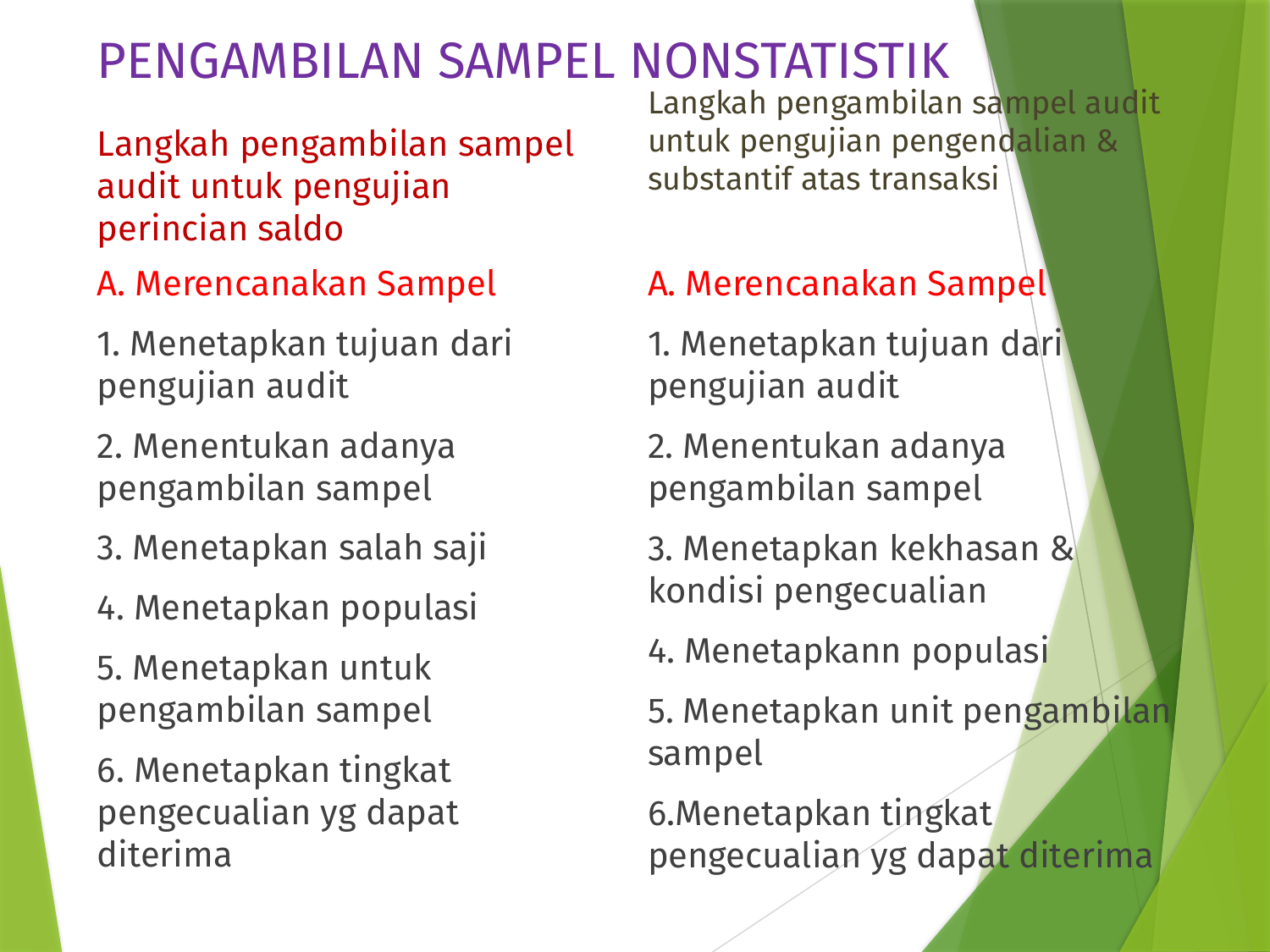

# PENGAMBILAN SAMPEL NONSTATISTIK
Langkah pengambilan sampel audit untuk pengujian perincian saldo

Langkah pengambilan sampel audit untuk pengujian pengendalian & substantif atas transaksi

A. Merencanakan Sampel
1. Menetapkan tujuan dari pengujian audit
2. Menentukan adanya pengambilan sampel
3. Menetapkan salah saji
4. Menetapkan populasi
5. Menetapkan untuk pengambilan sampel
6. Menetapkan tingkat pengecualian yg dapat diterima
A. Merencanakan Sampel
1. Menetapkan tujuan dari pengujian audit
2. Menentukan adanya pengambilan sampel
3. Menetapkan kekhasan & kondisi pengecualian
4. Menetapkann populasi
5. Menetapkan unit pengambilan sampel
6.Menetapkan tingkat pengecualian yg dapat diterima